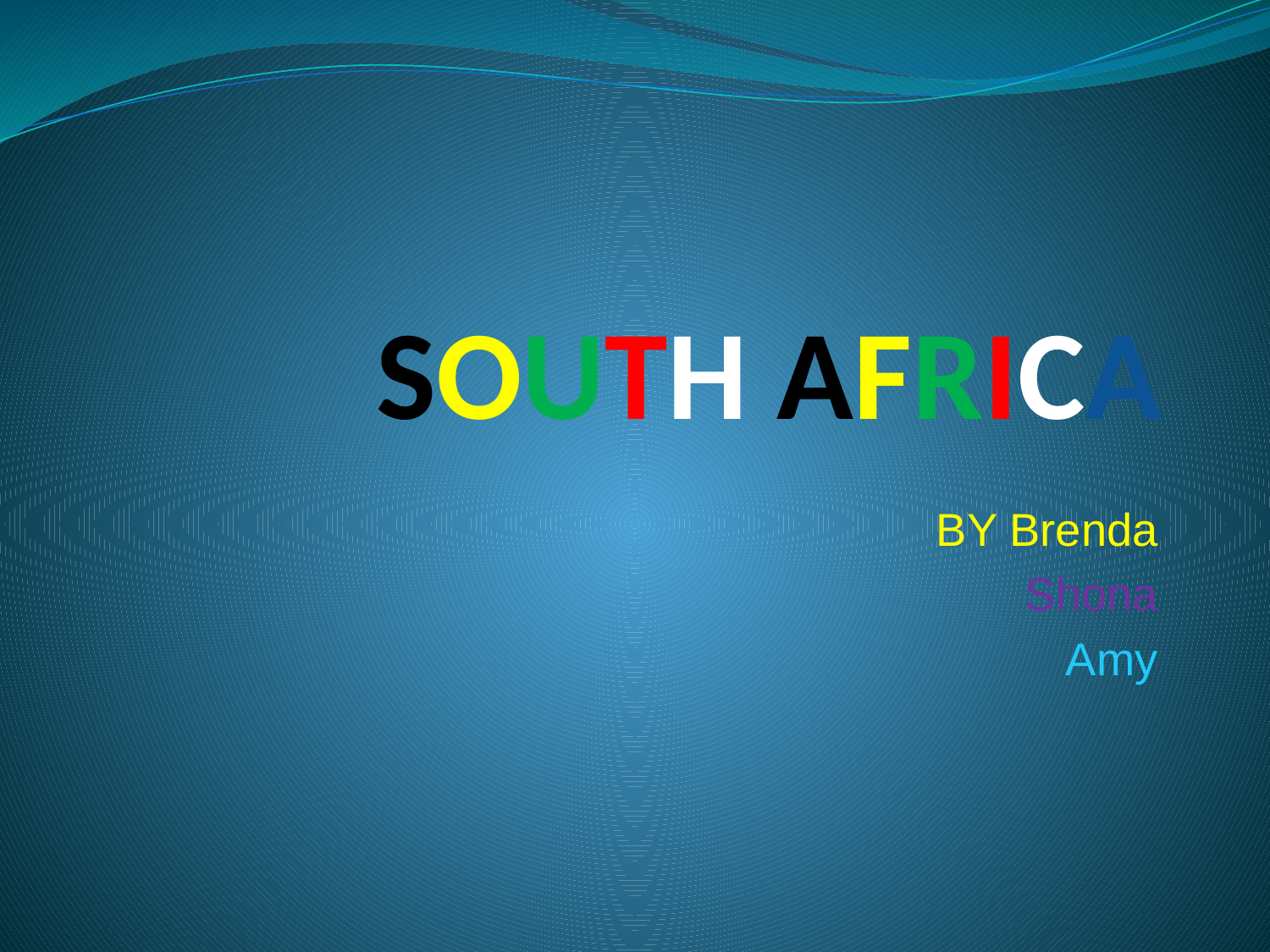

# SOUTH AFRICA

BY Brenda
 Shona
 Amy